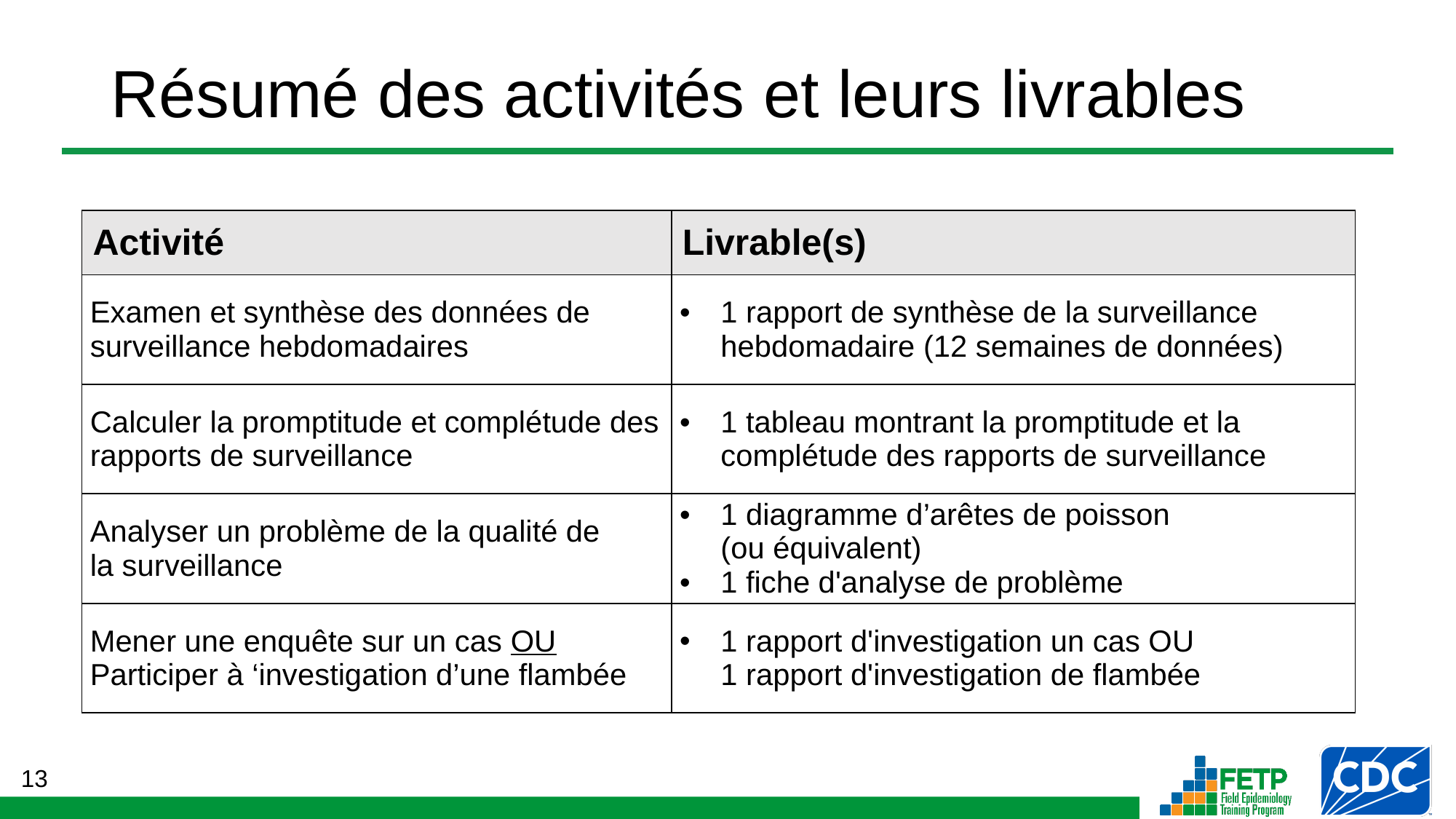

# Résumé des activités et leurs livrables
| Activité | Livrable(s) |
| --- | --- |
| Examen et synthèse des données de surveillance hebdomadaires | 1 rapport de synthèse de la surveillance hebdomadaire (12 semaines de données) |
| Calculer la promptitude et complétude des rapports de surveillance | 1 tableau montrant la promptitude et la complétude des rapports de surveillance |
| Analyser un problème de la qualité de la surveillance | 1 diagramme d’arêtes de poisson (ou équivalent) 1 fiche d'analyse de problème |
| Mener une enquête sur un cas OU Participer à ‘investigation d’une flambée | 1 rapport d'investigation un cas OU 1 rapport d'investigation de flambée |